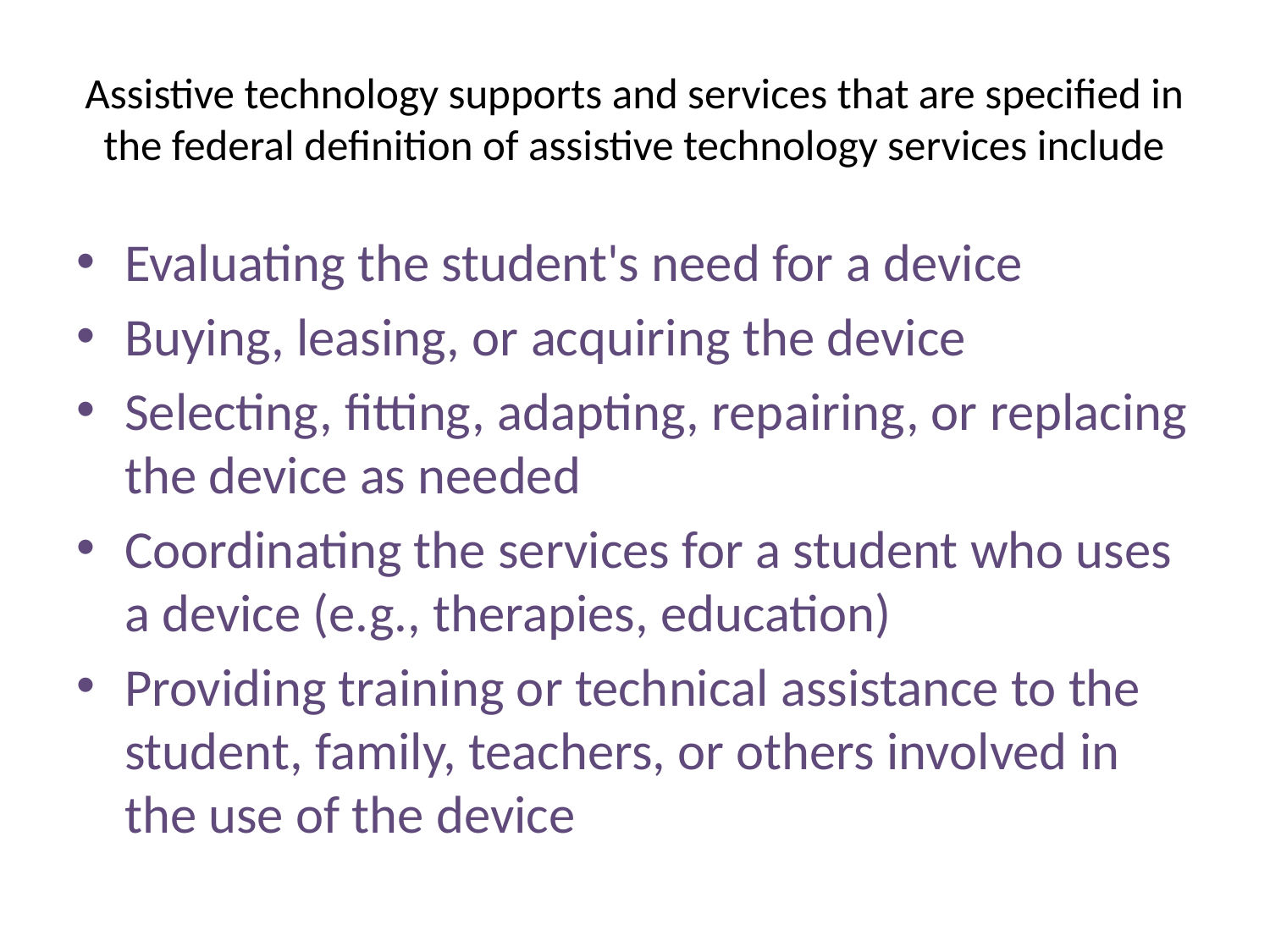

# Assistive technology supports and services that are specified in the federal definition of assistive technology services include
Evaluating the student's need for a device
Buying, leasing, or acquiring the device
Selecting, fitting, adapting, repairing, or replacing the device as needed
Coordinating the services for a student who uses a device (e.g., therapies, education)
Providing training or technical assistance to the student, family, teachers, or others involved in the use of the device